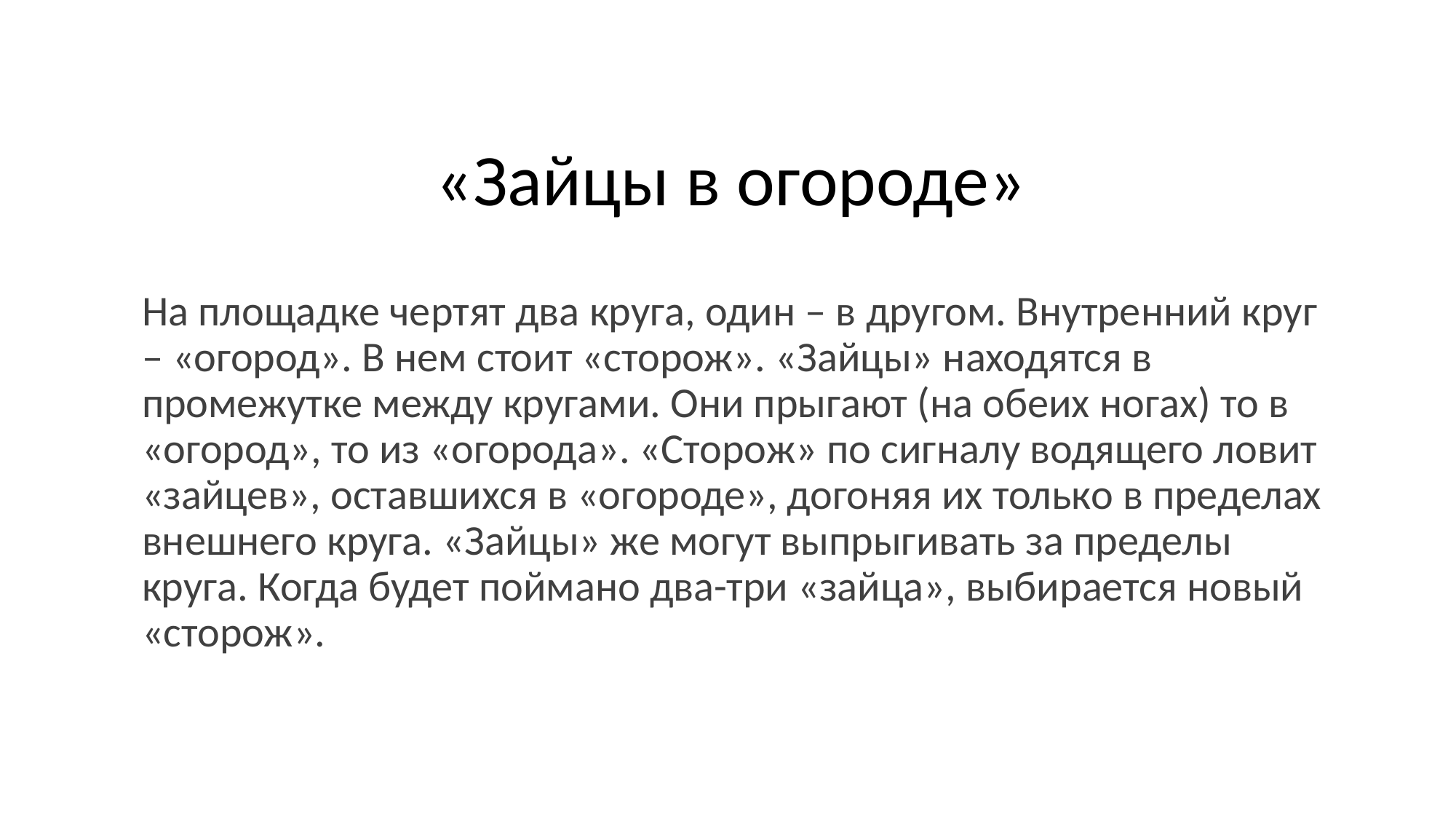

«Зайцы в огороде»

На площадке чертят два круга, один – в другом. Внутренний круг – «огород». В нем стоит «сторож». «Зайцы» находятся в промежутке между кругами. Они прыгают (на обеих ногах) то в «огород», то из «огорода». «Сторож» по сигналу водящего ловит «зайцев», оставшихся в «огороде», догоняя их только в пределах внешнего круга. «Зайцы» же могут выпрыгивать за пределы круга. Когда будет поймано два-три «зайца», выбирается новый «сторож».